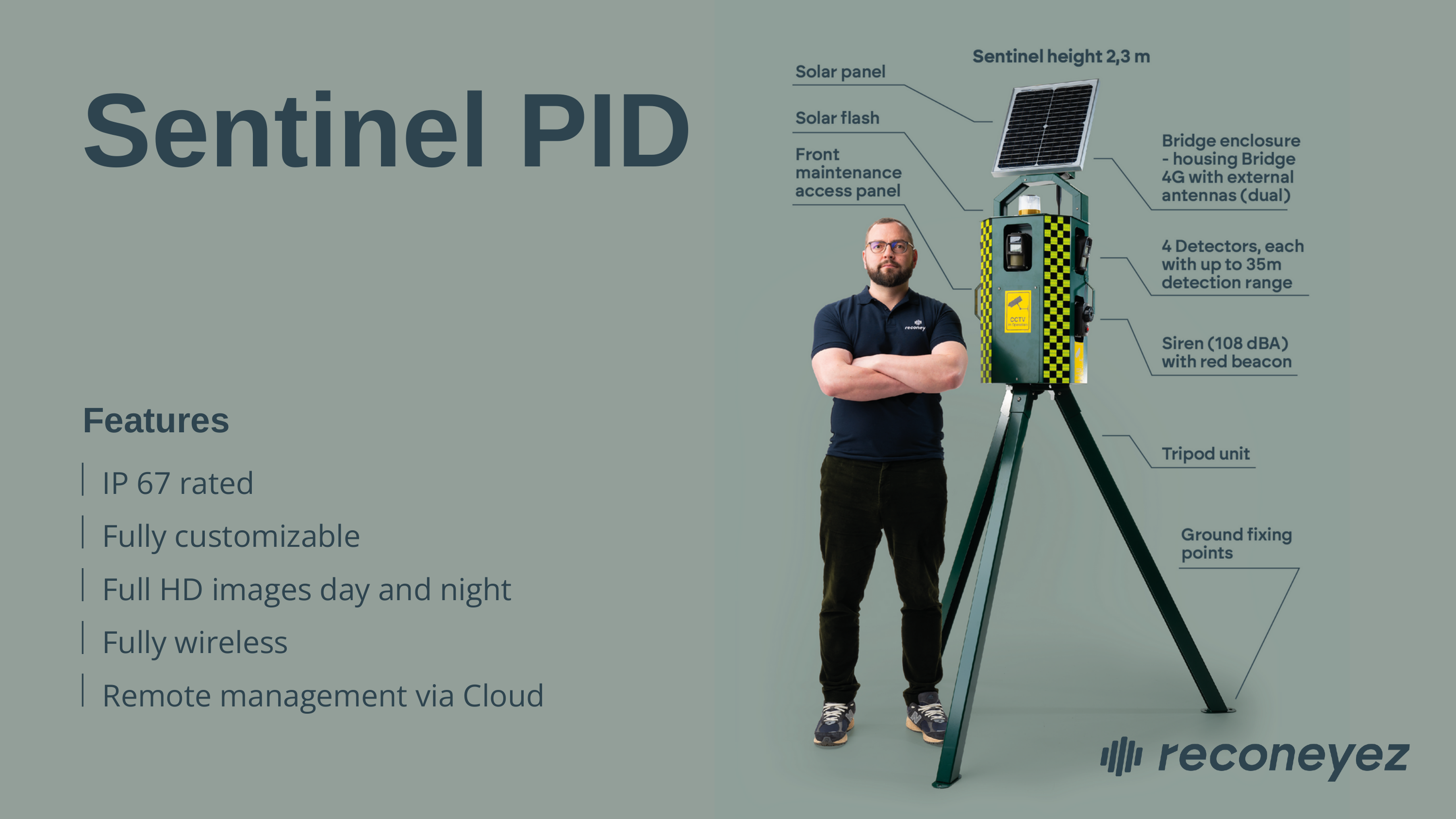

Sentinel PID
Features
IP 67 rated
Fully customizable
Full HD images day and night
Fully wireless
Remote management via Cloud